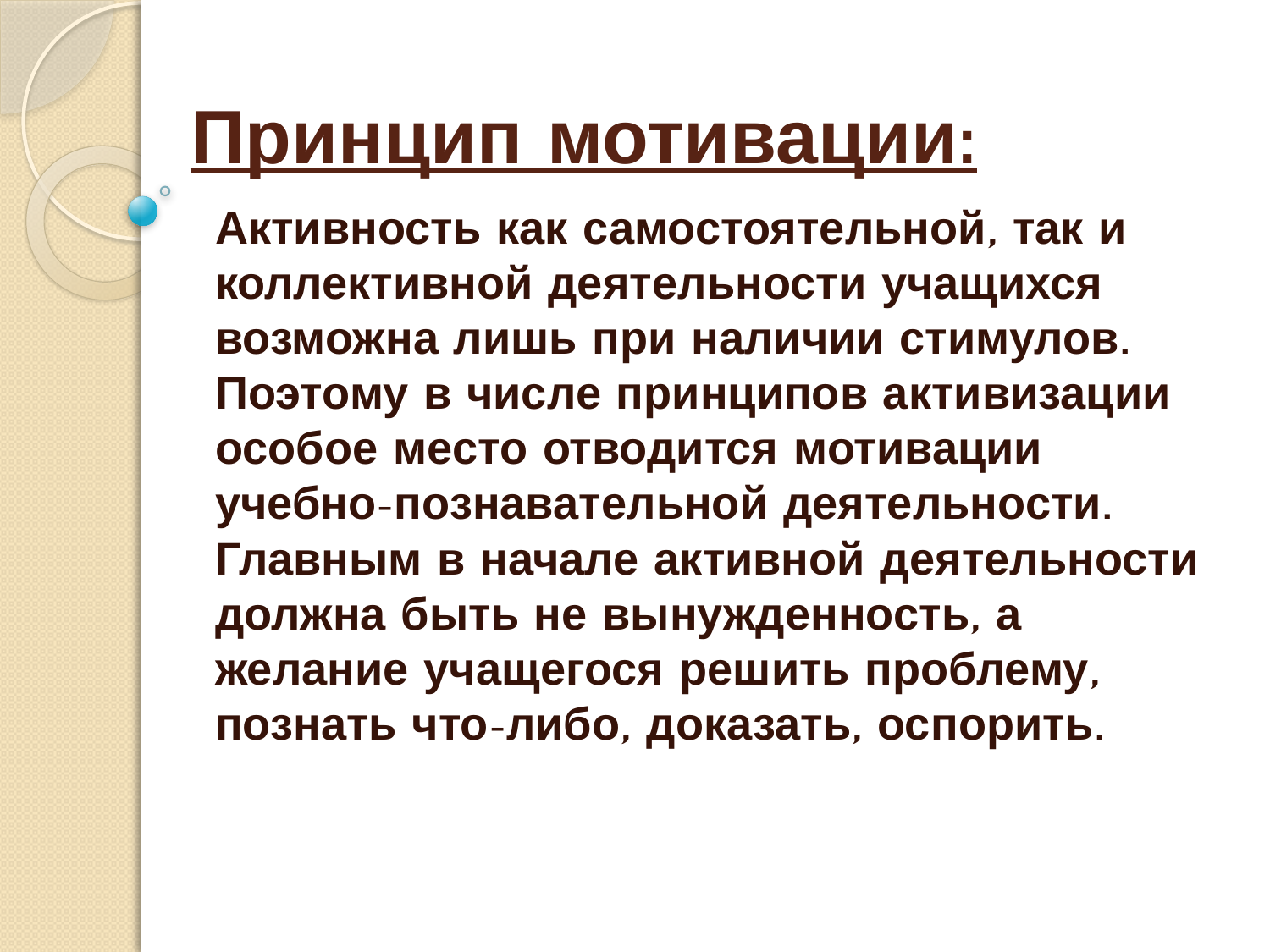

# Принцип мотивации:
Активность как самостоятельной, так и коллективной деятельности учащихся возможна лишь при наличии стимулов. Поэтому в числе принципов активизации особое место отводится мотивации учебно-познавательной деятельности. Главным в начале активной деятельности должна быть не вынужденность, а желание учащегося решить проблему, познать что-либо, доказать, оспорить.